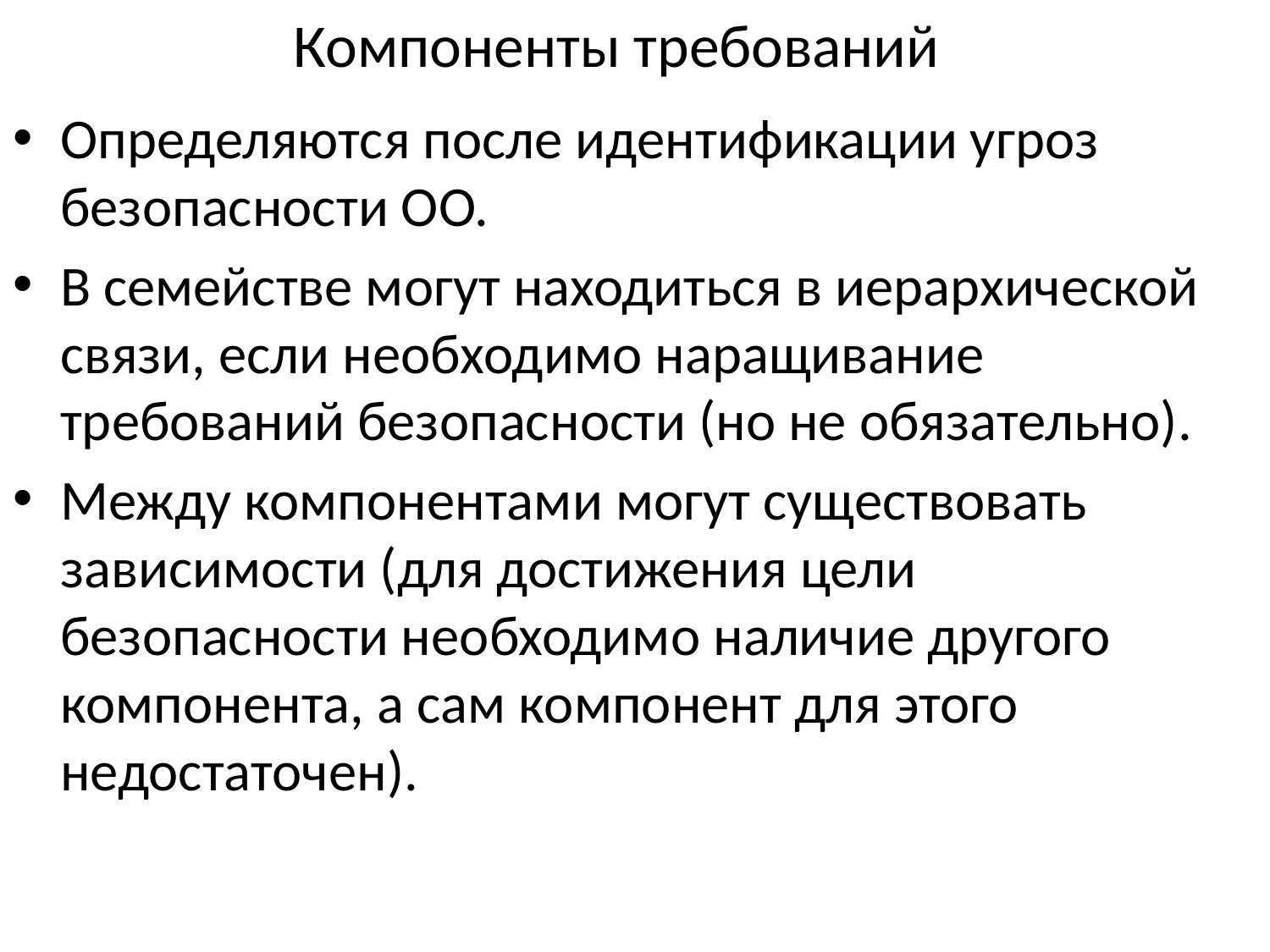

# Компоненты требований
Определяются после идентификации угроз безопасности ОО.
В семействе могут находиться в иерархической связи, если необходимо наращивание требований безопасности (но не обязательно).
Между компонентами могут существовать зависимости (для достижения цели безопасности необходимо наличие другого компонента, а сам компонент для этого недостаточен).